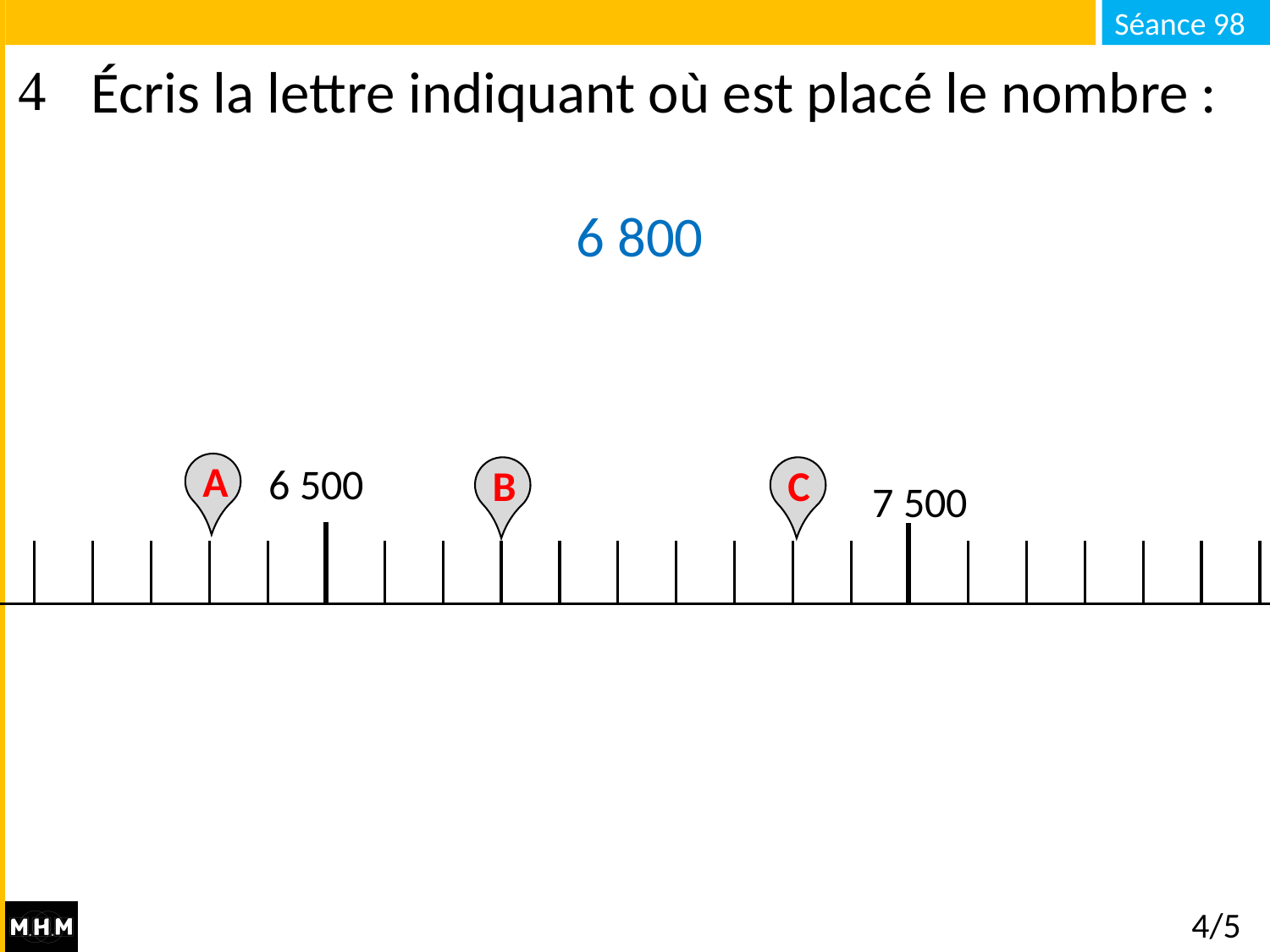

# Écris la lettre indiquant où est placé le nombre :
6 800
A
6 500
B
C

7 500
4/5